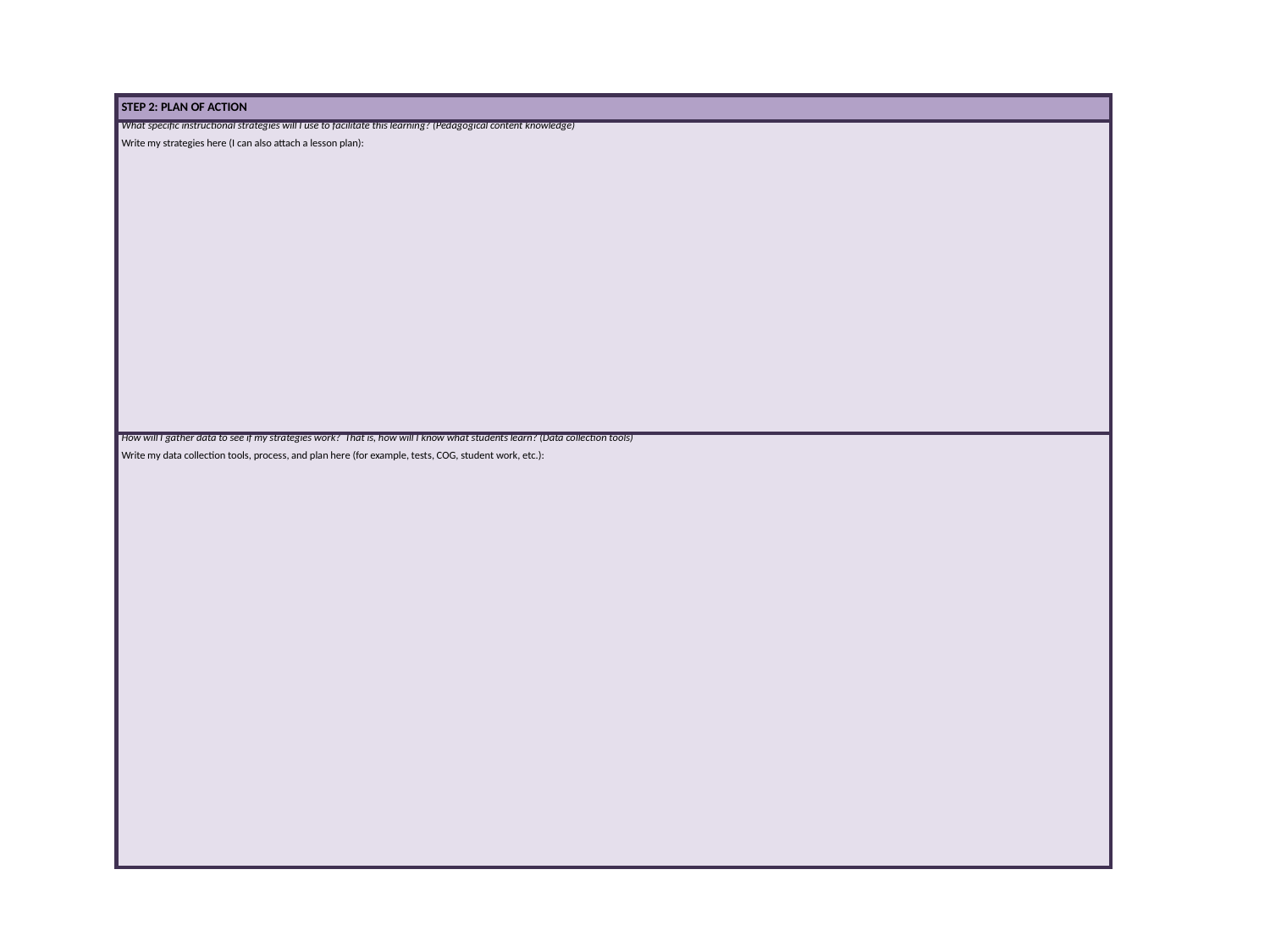

| STEP 2: PLAN OF ACTION |
| --- |
| What specific instructional strategies will I use to facilitate this learning? (Pedagogical content knowledge)   Write my strategies here (I can also attach a lesson plan): |
| How will I gather data to see if my strategies work? That is, how will I know what students learn? (Data collection tools)   Write my data collection tools, process, and plan here (for example, tests, COG, student work, etc.): |